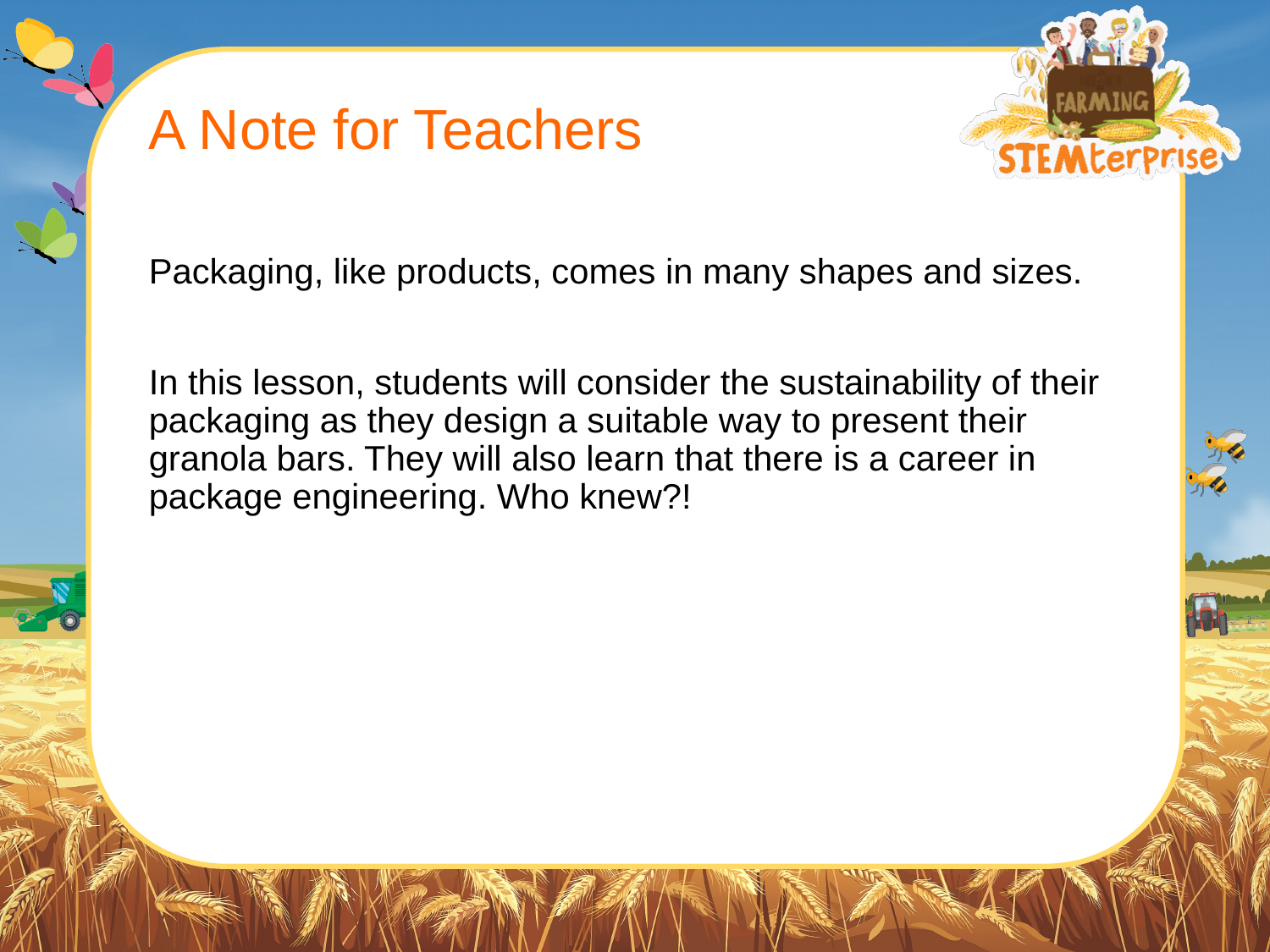

# A Note for Teachers

Packaging, like products, comes in many shapes and sizes.

In this lesson, students will consider the sustainability of their packaging as they design a suitable way to present their granola bars. They will also learn that there is a career in package engineering. Who knew?!